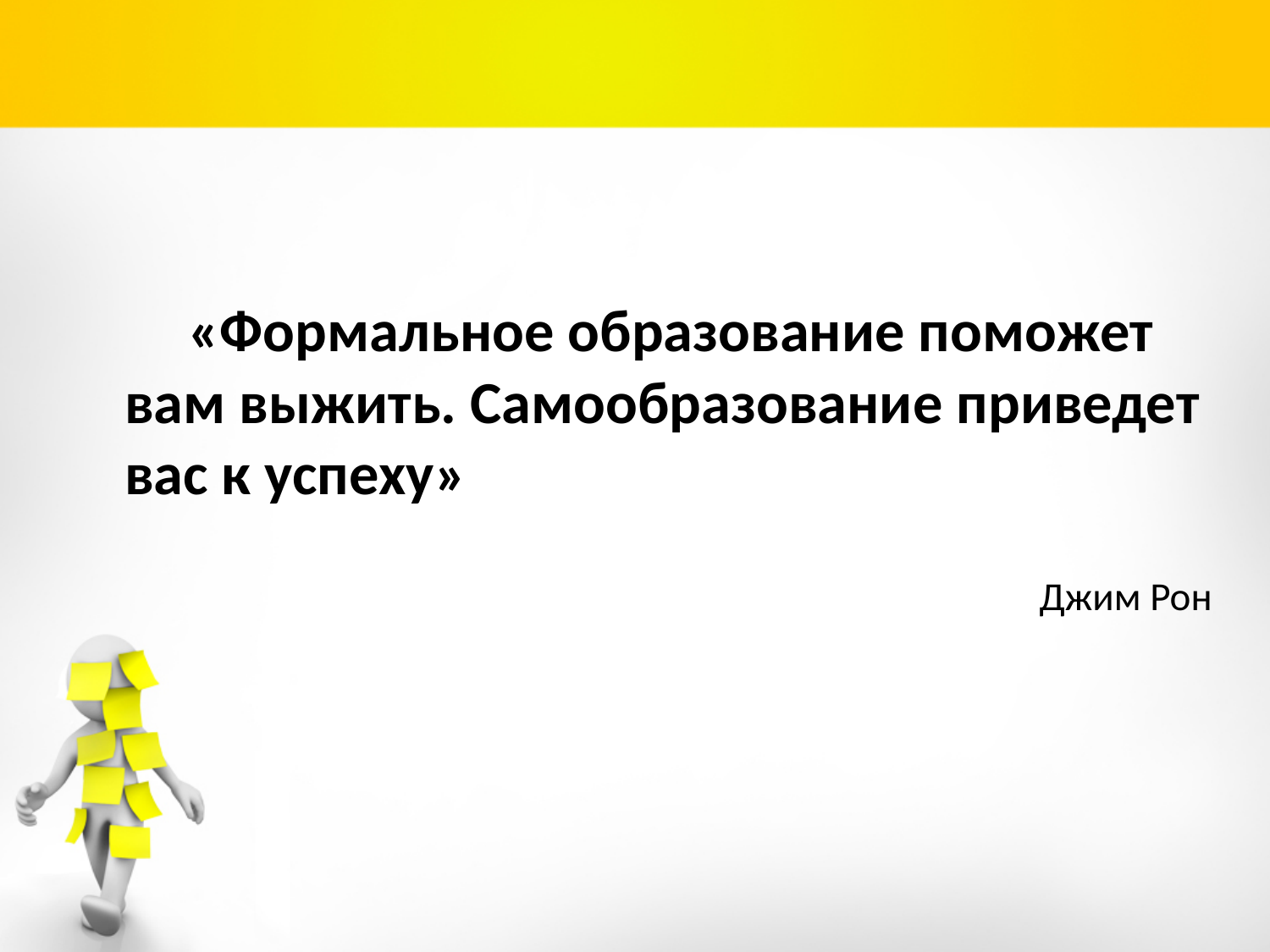

«Формальное образование поможет вам выжить. Самообразование приведет вас к успеху»

Джим Рон